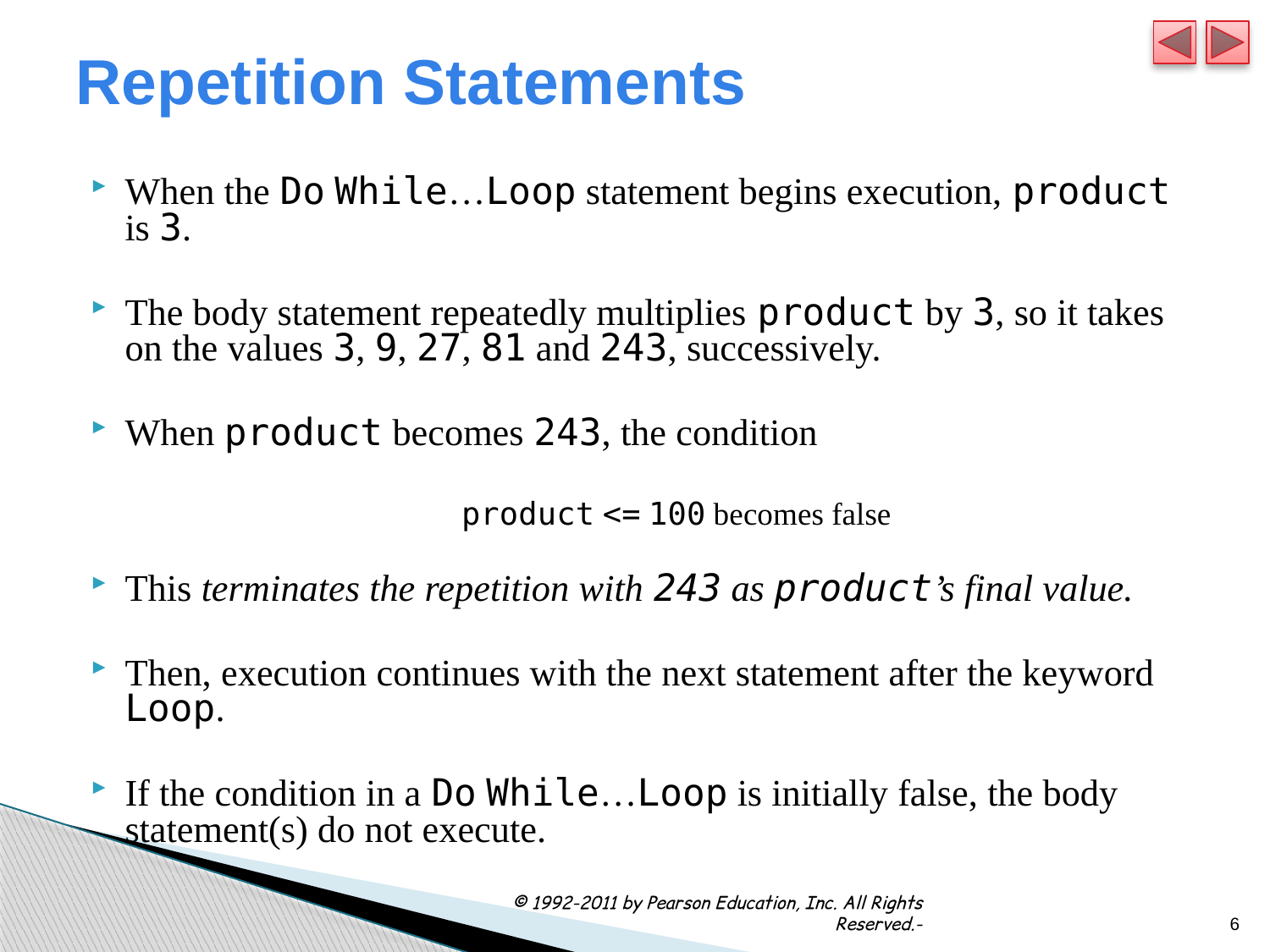

# Repetition Statements
When the Do While…Loop statement begins execution, product is 3.

The body statement repeatedly multiplies product by 3, so it takes on the values 3, 9, 27, 81 and 243, successively.

When product becomes 243, the condition

		product <= 100 becomes false

This terminates the repetition with 243 as product’s final value.

Then, execution continues with the next statement after the keyword Loop.

If the condition in a Do While…Loop is initially false, the body statement(s) do not execute.
© 1992-2011 by Pearson Education, Inc. All Rights Reserved.-
6